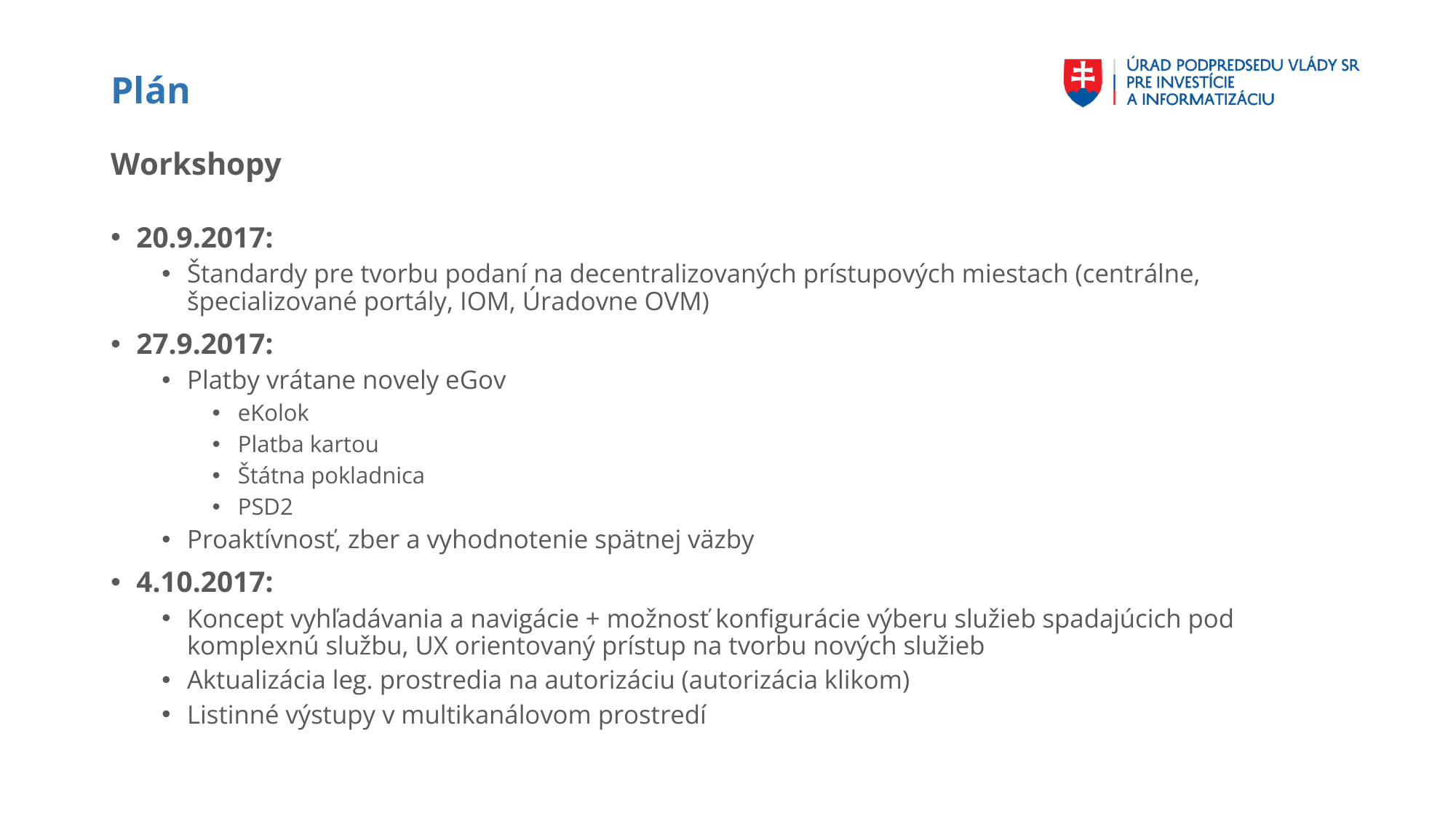

# Plán
Workshopy
20.9.2017:
Štandardy pre tvorbu podaní na decentralizovaných prístupových miestach (centrálne, špecializované portály, IOM, Úradovne OVM)
27.9.2017:
Platby vrátane novely eGov
eKolok
Platba kartou
Štátna pokladnica
PSD2
Proaktívnosť, zber a vyhodnotenie spätnej väzby
4.10.2017:
Koncept vyhľadávania a navigácie + možnosť konfigurácie výberu služieb spadajúcich pod komplexnú službu, UX orientovaný prístup na tvorbu nových služieb
Aktualizácia leg. prostredia na autorizáciu (autorizácia klikom)
Listinné výstupy v multikanálovom prostredí